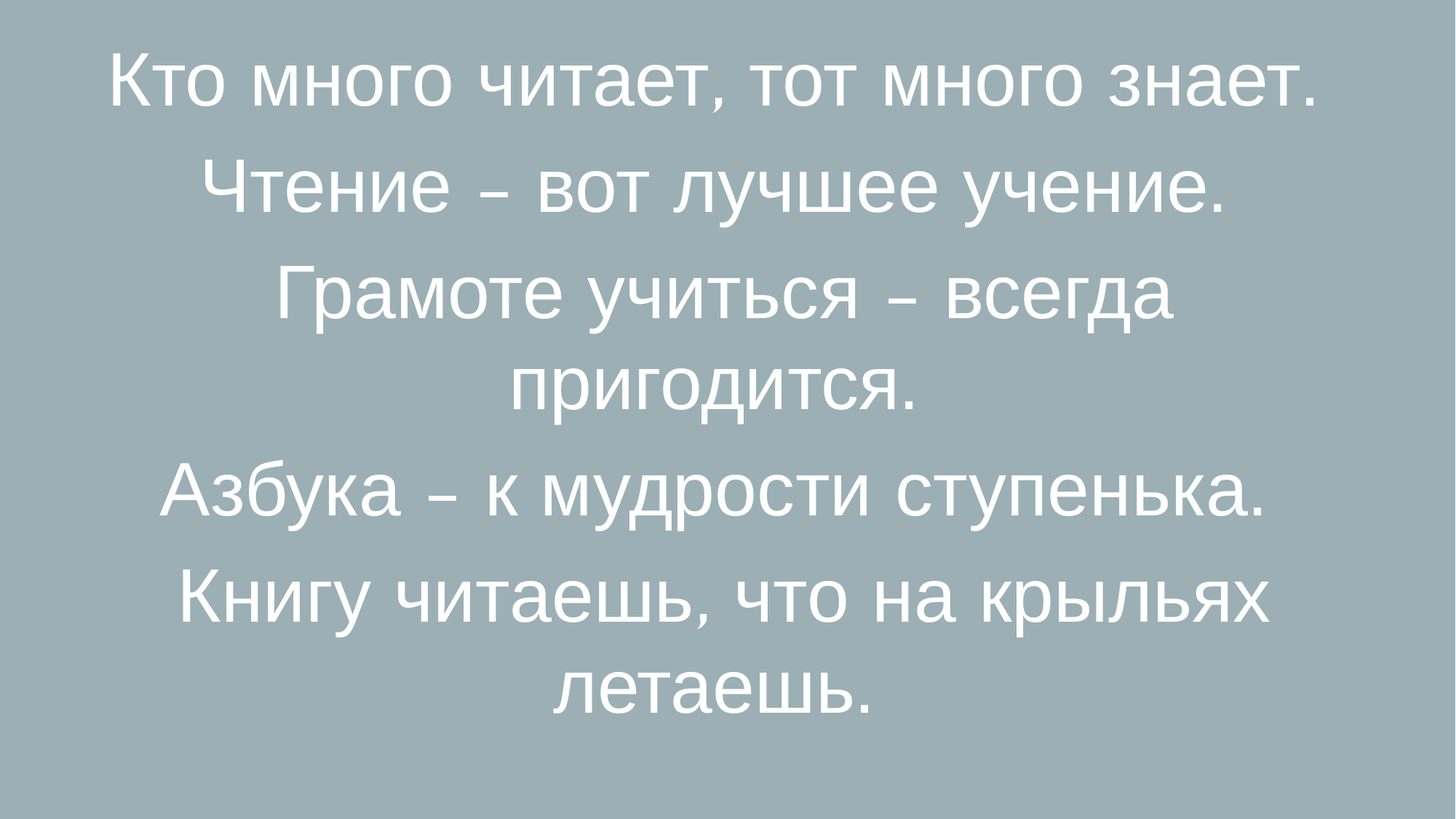

Кто много читает, тот много знает.
Чтение – вот лучшее учение.
Грамоте учиться – всегда пригодится.
Азбука – к мудрости ступенька.
Книгу читаешь, что на крыльях летаешь.